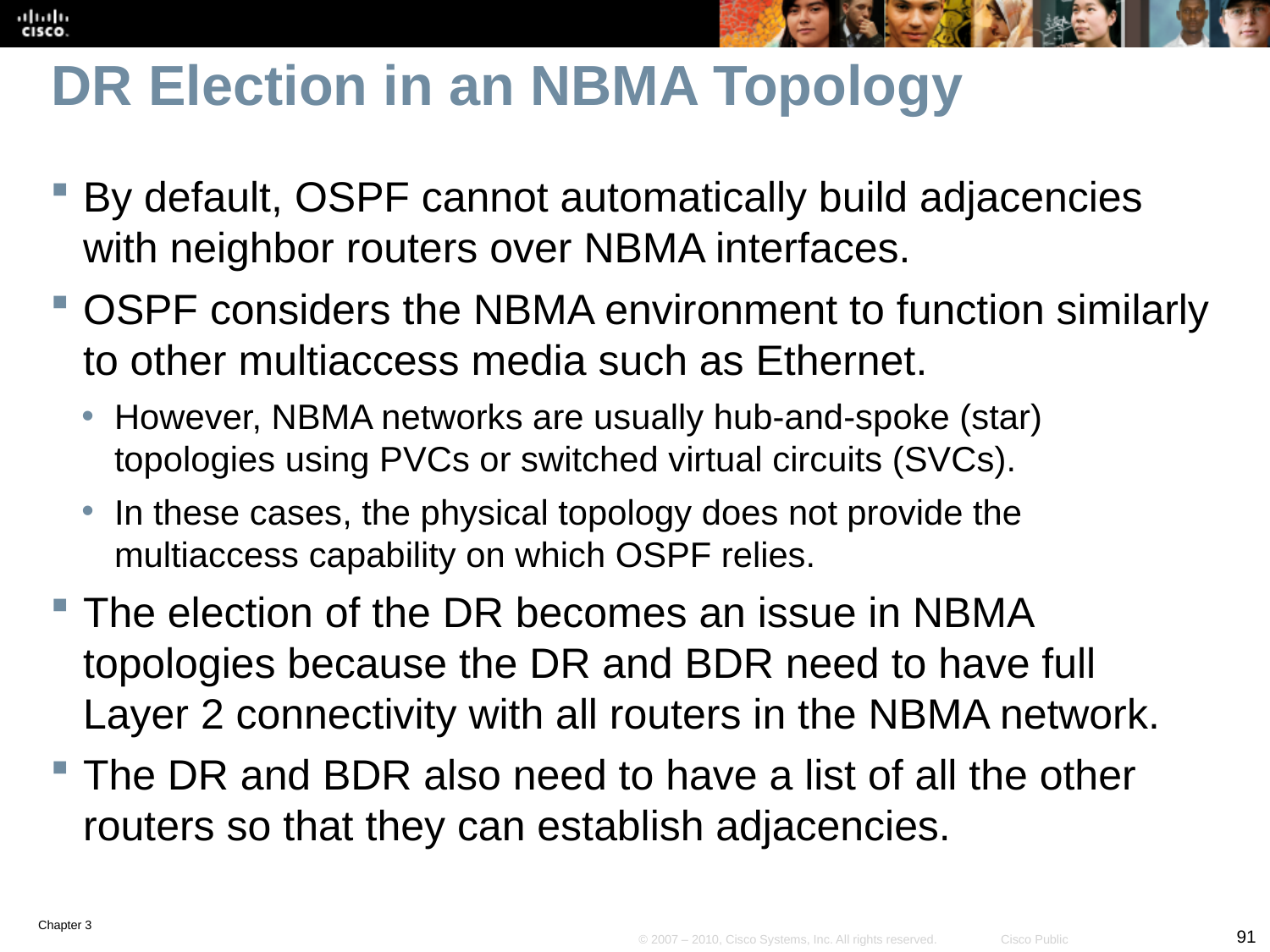

# DR Election in an NBMA Topology
By default, OSPF cannot automatically build adjacencies with neighbor routers over NBMA interfaces.
OSPF considers the NBMA environment to function similarly to other multiaccess media such as Ethernet.
However, NBMA networks are usually hub-and-spoke (star) topologies using PVCs or switched virtual circuits (SVCs).
In these cases, the physical topology does not provide the multiaccess capability on which OSPF relies.
The election of the DR becomes an issue in NBMA topologies because the DR and BDR need to have full Layer 2 connectivity with all routers in the NBMA network.
The DR and BDR also need to have a list of all the other routers so that they can establish adjacencies.